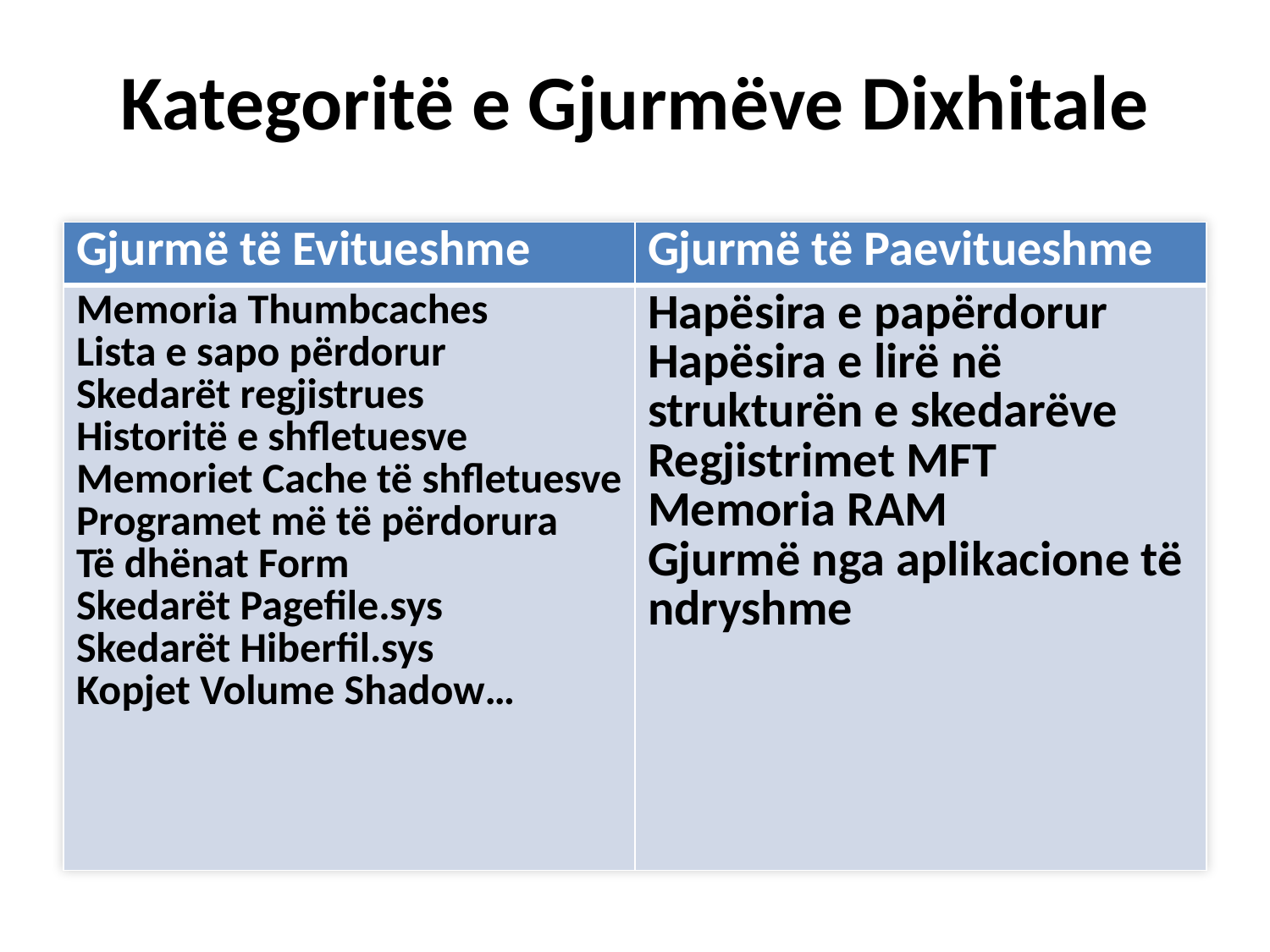

# Kategoritë e Gjurmëve Dixhitale
| Gjurmë të Evitueshme | Gjurmë të Paevitueshme |
| --- | --- |
| Memoria Thumbcaches Lista e sapo përdorur Skedarët regjistrues Historitë e shfletuesve Memoriet Cache të shfletuesve Programet më të përdorura Të dhënat Form Skedarët Pagefile.sys Skedarët Hiberfil.sys Kopjet Volume Shadow… | Hapësira e papërdorur Hapësira e lirë në strukturën e skedarëve Regjistrimet MFT Memoria RAM Gjurmë nga aplikacione të ndryshme |